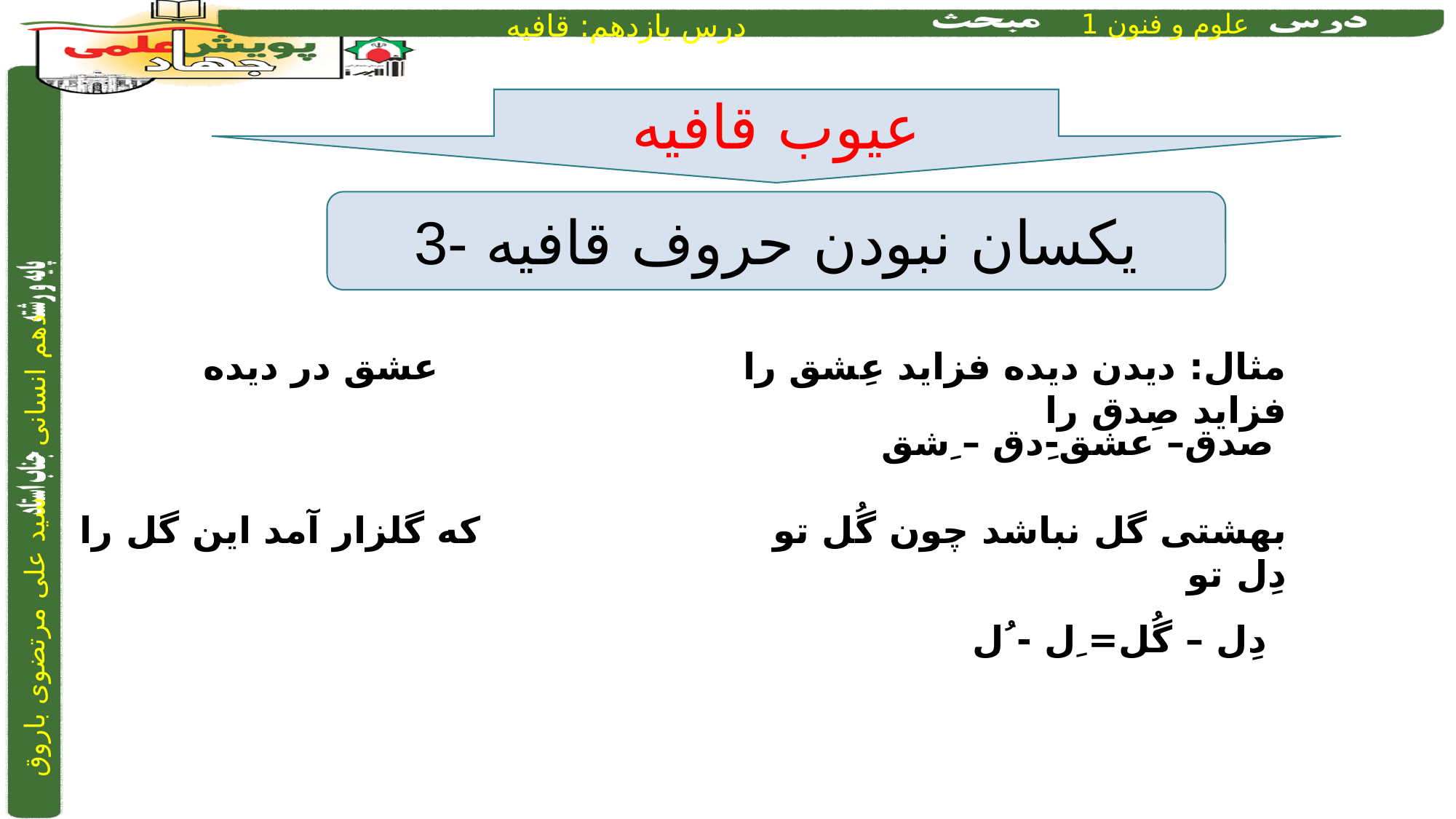

عیوب قافیه
3- یکسان نبودن حروف قافیه
مثال: دیدن دیده فزاید عِشق را                        عشق در دیده فزاید صِدق را
صدق– عشق-ِدق – ِشق
بهشتی گل نباشد چون گُل تو                       که گلزار آمد این گل را دِل تو
دِل – گُل= ِل - ُل